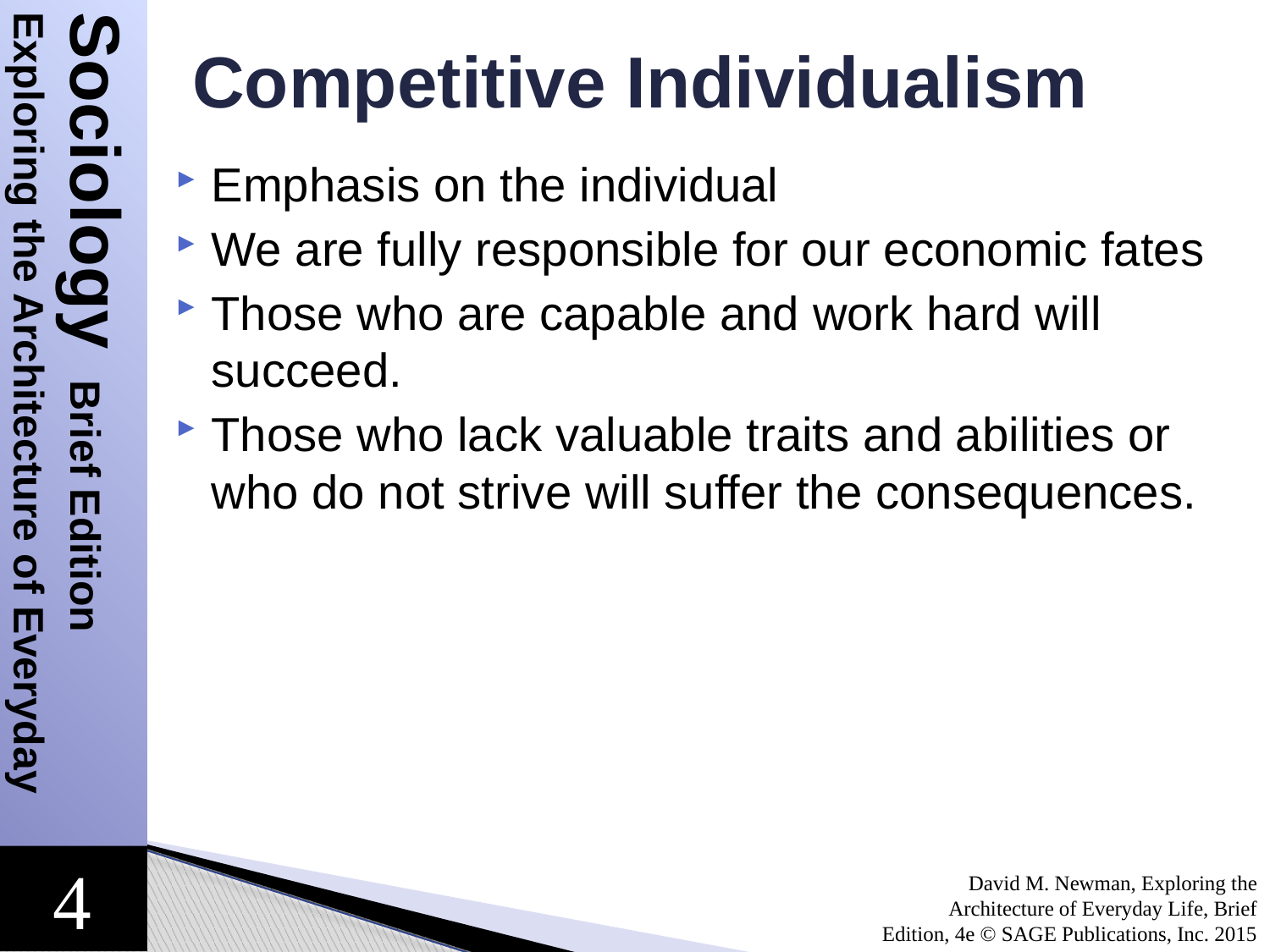

# Competitive Individualism
Emphasis on the individual
We are fully responsible for our economic fates
Those who are capable and work hard will succeed.
Those who lack valuable traits and abilities or who do not strive will suffer the consequences.
David M. Newman, Exploring the Architecture of Everyday Life, Brief Edition, 4e © SAGE Publications, Inc. 2015